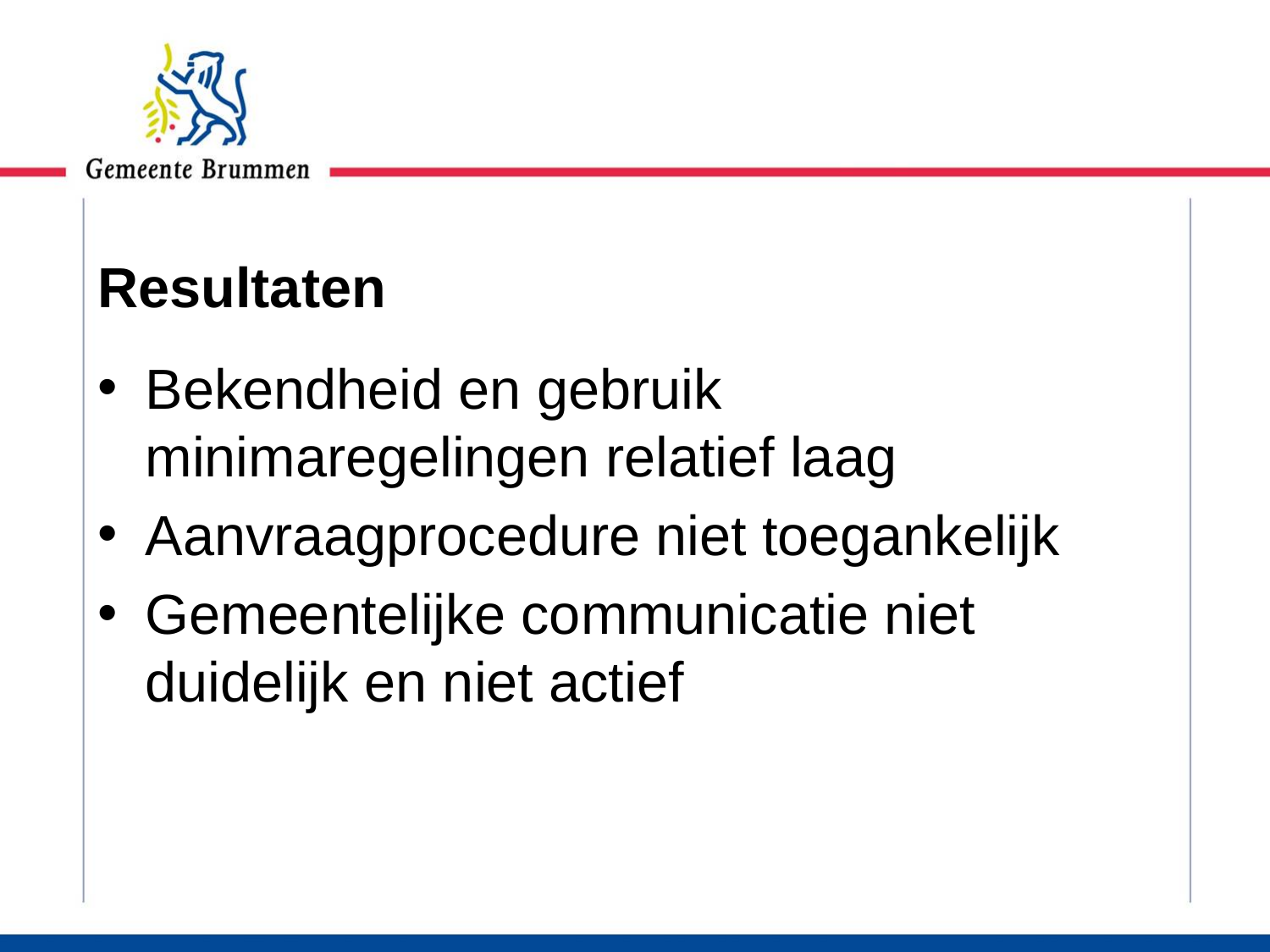

# Resultaten
Bekendheid en gebruik minimaregelingen relatief laag
Aanvraagprocedure niet toegankelijk
Gemeentelijke communicatie niet duidelijk en niet actief